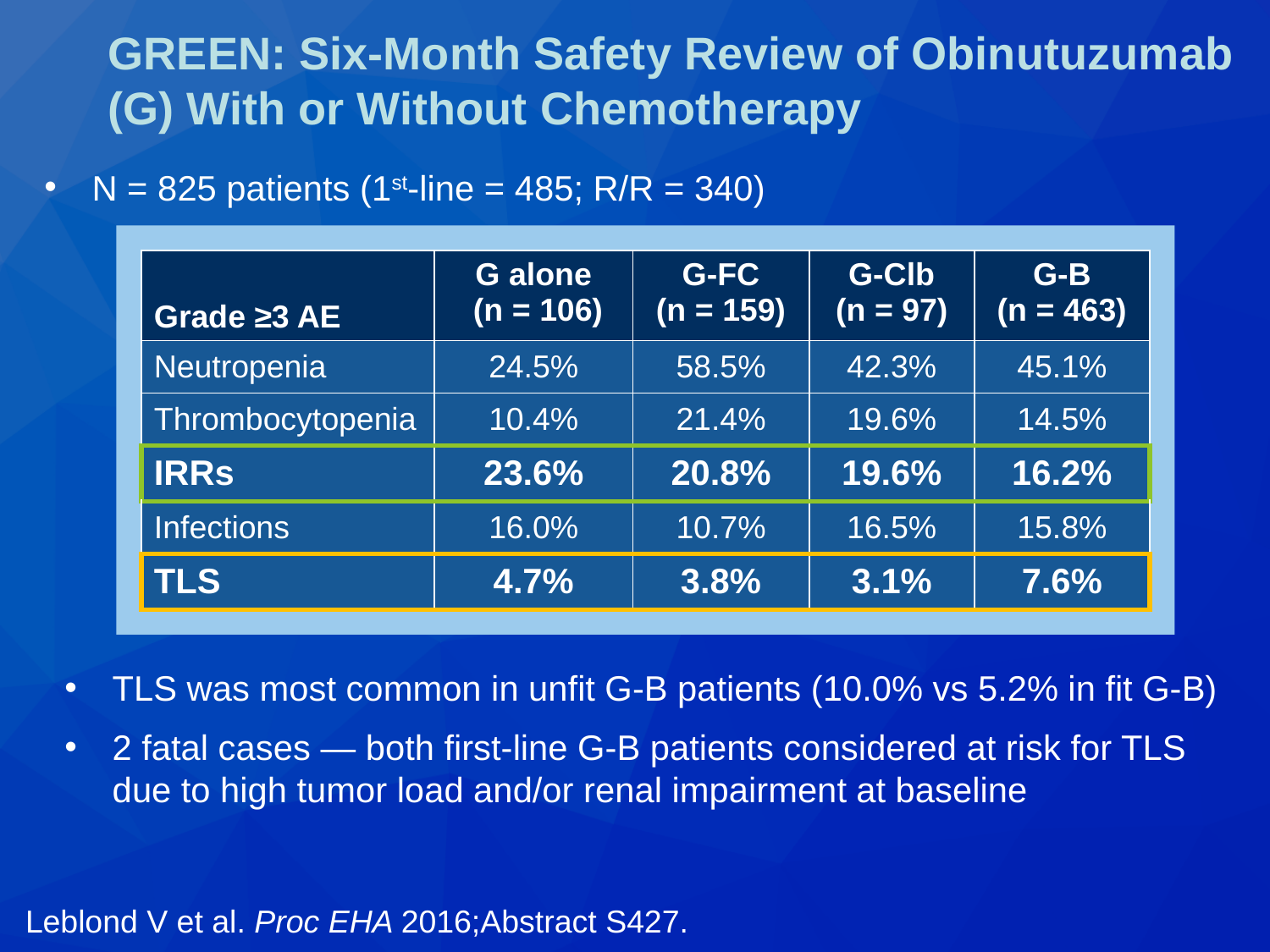

# GREEN: Six-Month Safety Review of Obinutuzumab (G) With or Without Chemotherapy
N = 825 patients (1st-line = 485; R/R = 340)

| Grade ≥3 AE | G alone (n = 106) | G-FC (n = 159) | G-Clb (n = 97) | G-B (n = 463) |
| --- | --- | --- | --- | --- |
| Neutropenia | 24.5% | 58.5% | 42.3% | 45.1% |
| Thrombocytopenia | 10.4% | 21.4% | 19.6% | 14.5% |
| IRRs | 23.6% | 20.8% | 19.6% | 16.2% |
| Infections | 16.0% | 10.7% | 16.5% | 15.8% |
| TLS | 4.7% | 3.8% | 3.1% | 7.6% |
TLS was most common in unfit G-B patients (10.0% vs 5.2% in fit G-B)

2 fatal cases — both first-line G-B patients considered at risk for TLS due to high tumor load and/or renal impairment at baseline

Leblond V et al. Proc EHA 2016;Abstract S427.